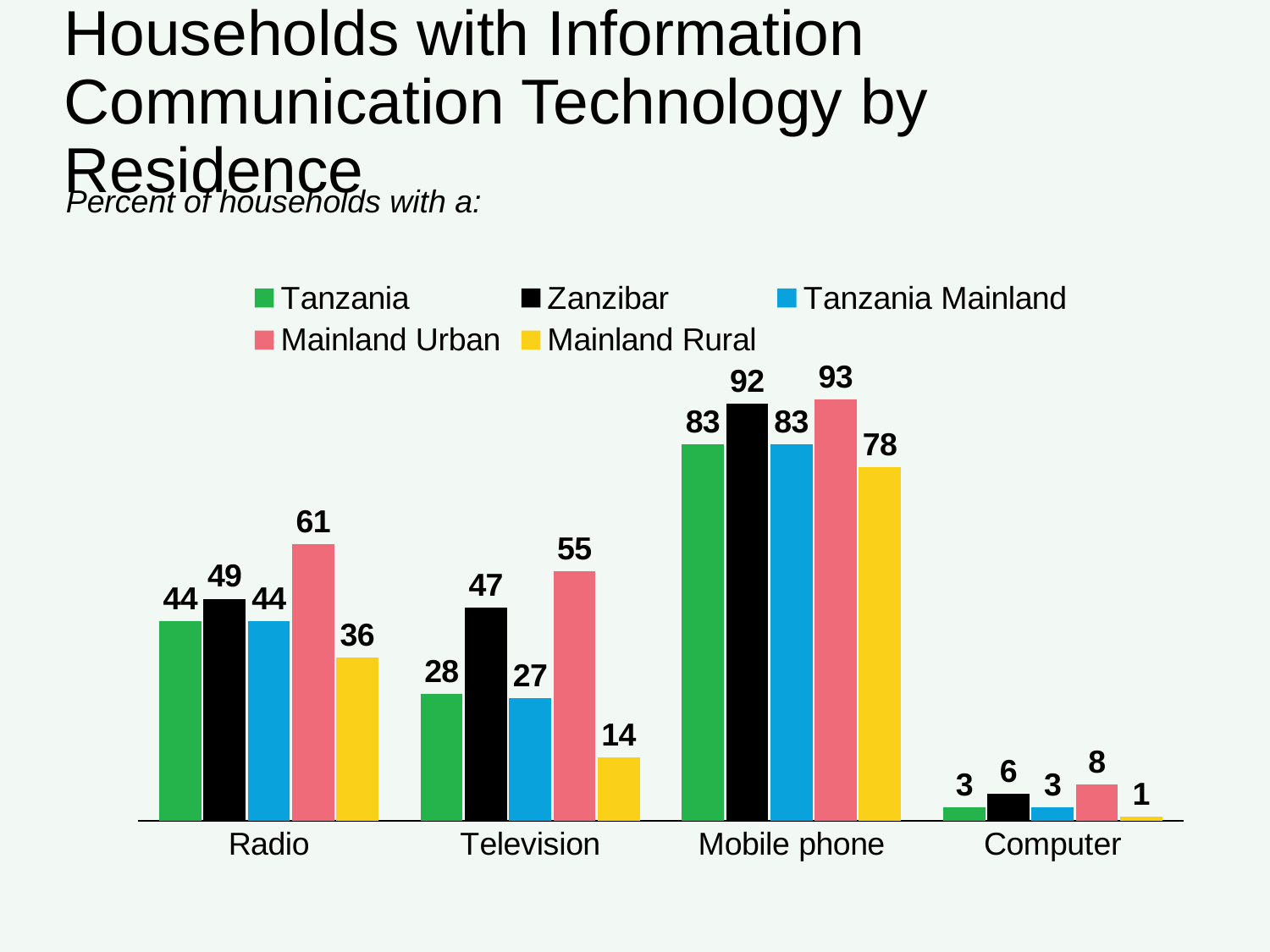

# Households with Information Communication Technology by Residence
Percent of households with a:

### Chart

| Category | Tanzania | Zanzibar | Tanzania Mainland | Mainland Urban | Mainland Rural |
|---|---|---|---|---|---|
| Radio | 44.0 | 49.0 | 44.0 | 61.0 | 36.0 |
| Television | 28.0 | 47.0 | 27.0 | 55.0 | 14.0 |
| Mobile phone | 83.0 | 92.0 | 83.0 | 93.0 | 78.0 |
| Computer | 3.0 | 6.0 | 3.0 | 8.0 | 1.0 |